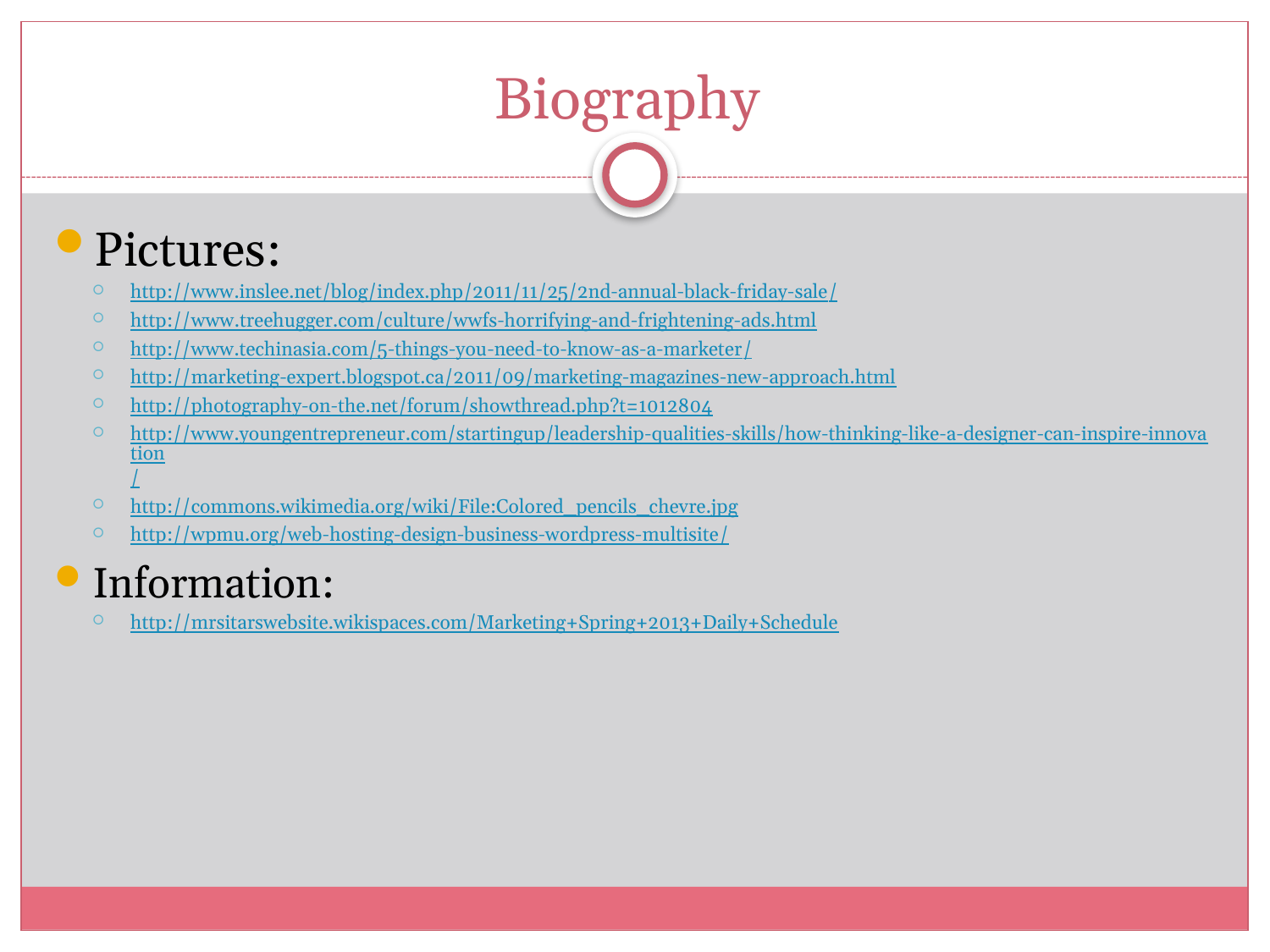

# Biography
Pictures:
http://www.inslee.net/blog/index.php/2011/11/25/2nd-annual-black-friday-sale/
http://www.treehugger.com/culture/wwfs-horrifying-and-frightening-ads.html
http://www.techinasia.com/5-things-you-need-to-know-as-a-marketer/
http://marketing-expert.blogspot.ca/2011/09/marketing-magazines-new-approach.html
http://photography-on-the.net/forum/showthread.php?t=1012804
http://www.youngentrepreneur.com/startingup/leadership-qualities-skills/how-thinking-like-a-designer-can-inspire-innovation/
http://commons.wikimedia.org/wiki/File:Colored_pencils_chevre.jpg
http://wpmu.org/web-hosting-design-business-wordpress-multisite/
Information:
http://mrsitarswebsite.wikispaces.com/Marketing+Spring+2013+Daily+Schedule